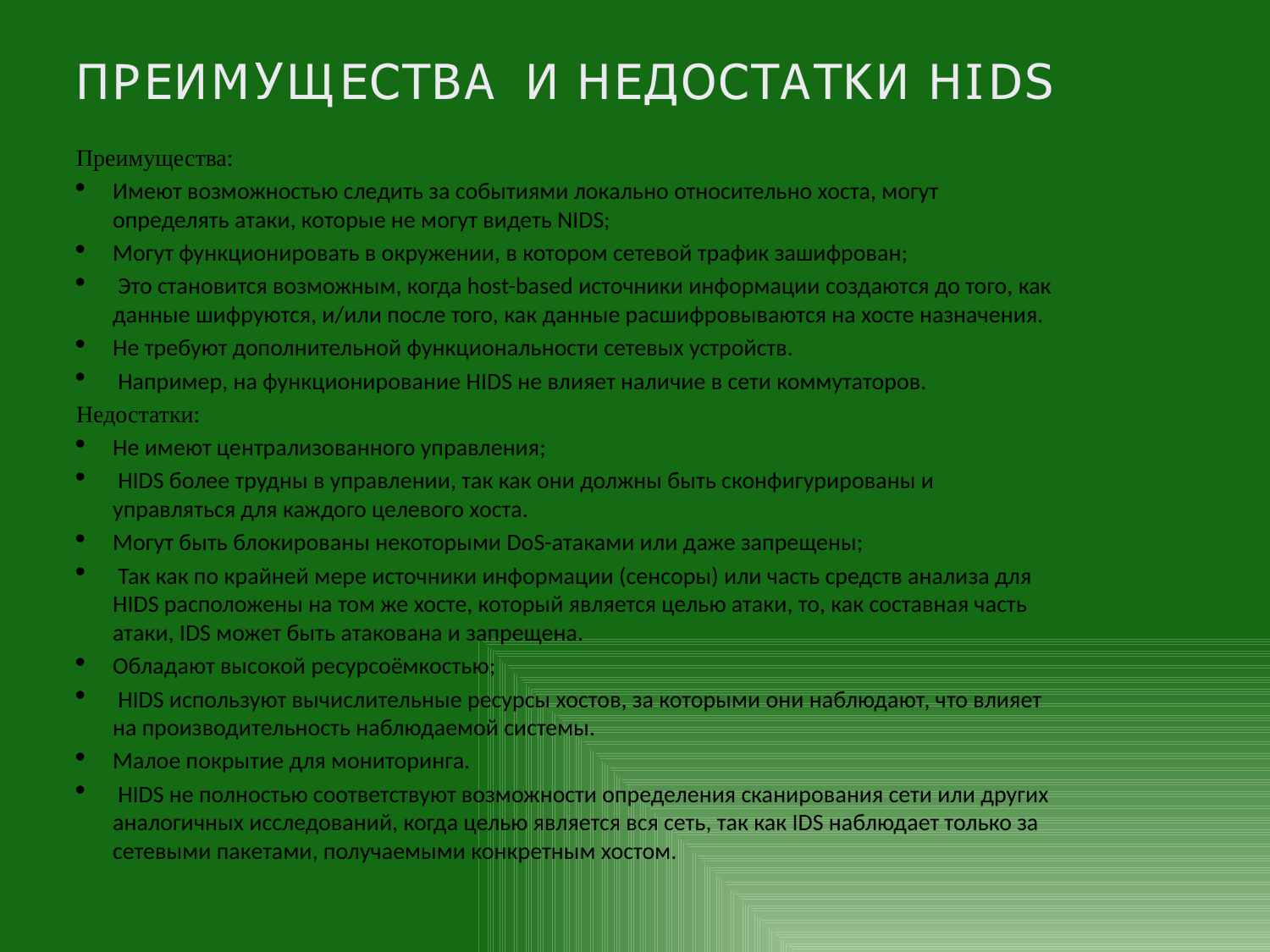

Преимущества  и Недостатки HIDS
Преимущества:
Имеют возможностью следить за событиями локально относительно хоста, могут определять атаки, которые не могут видеть NIDS;
Могут функционировать в окружении, в котором сетевой трафик зашифрован;
 Это становится возможным, когда host-based источники информации создаются до того, как данные шифруются, и/или после того, как данные расшифровываются на хосте назначения.
Не требуют дополнительной функциональности сетевых устройств.
 Например, на функционирование HIDS не влияет наличие в сети коммутаторов.
Недостатки:
Не имеют централизованного управления;
 HIDS более трудны в управлении, так как они должны быть сконфигурированы и управляться для каждого целевого хоста.
Могут быть блокированы некоторыми DoS-атаками или даже запрещены;
 Так как по крайней мере источники информации (сенсоры) или часть средств анализа для HIDS расположены на том же хосте, который является целью атаки, то, как составная часть атаки, IDS может быть атакована и запрещена.
Обладают высокой ресурсоёмкостью;
 HIDS используют вычислительные ресурсы хостов, за которыми они наблюдают, что влияет на производительность наблюдаемой системы.
Малое покрытие для мониторинга.
 HIDS не полностью соответствуют возможности определения сканирования сети или других аналогичных исследований, когда целью является вся сеть, так как IDS наблюдает только за сетевыми пакетами, получаемыми конкретным хостом.